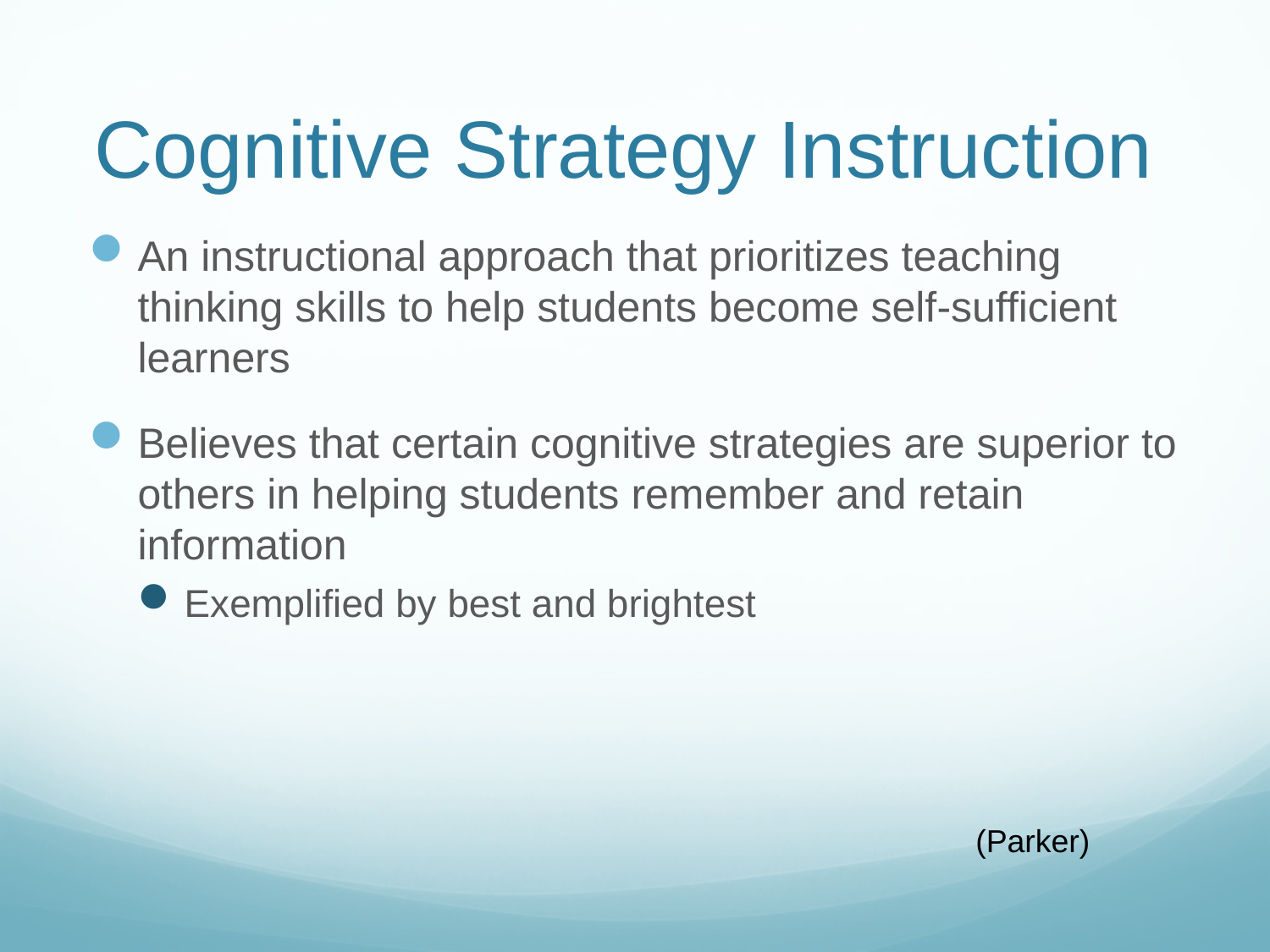

# Cognitive Strategy Instruction
An instructional approach that prioritizes teaching thinking skills to help students become self-sufficient learners
Believes that certain cognitive strategies are superior to others in helping students remember and retain information
Exemplified by best and brightest
(Parker)